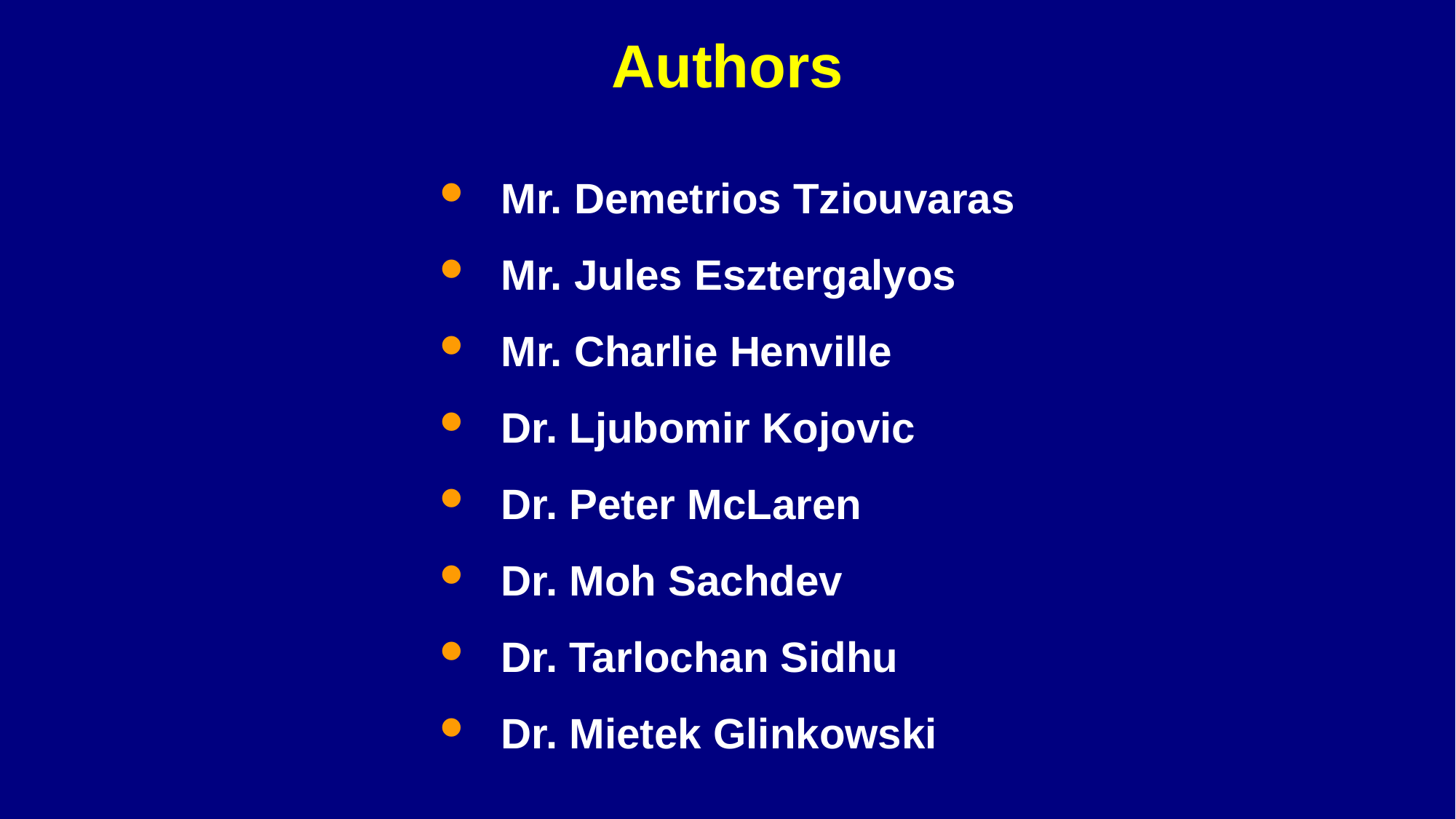

# Authors
Mr. Demetrios Tziouvaras
Mr. Jules Esztergalyos
Mr. Charlie Henville
Dr. Ljubomir Kojovic
Dr. Peter McLaren
Dr. Moh Sachdev
Dr. Tarlochan Sidhu
Dr. Mietek Glinkowski